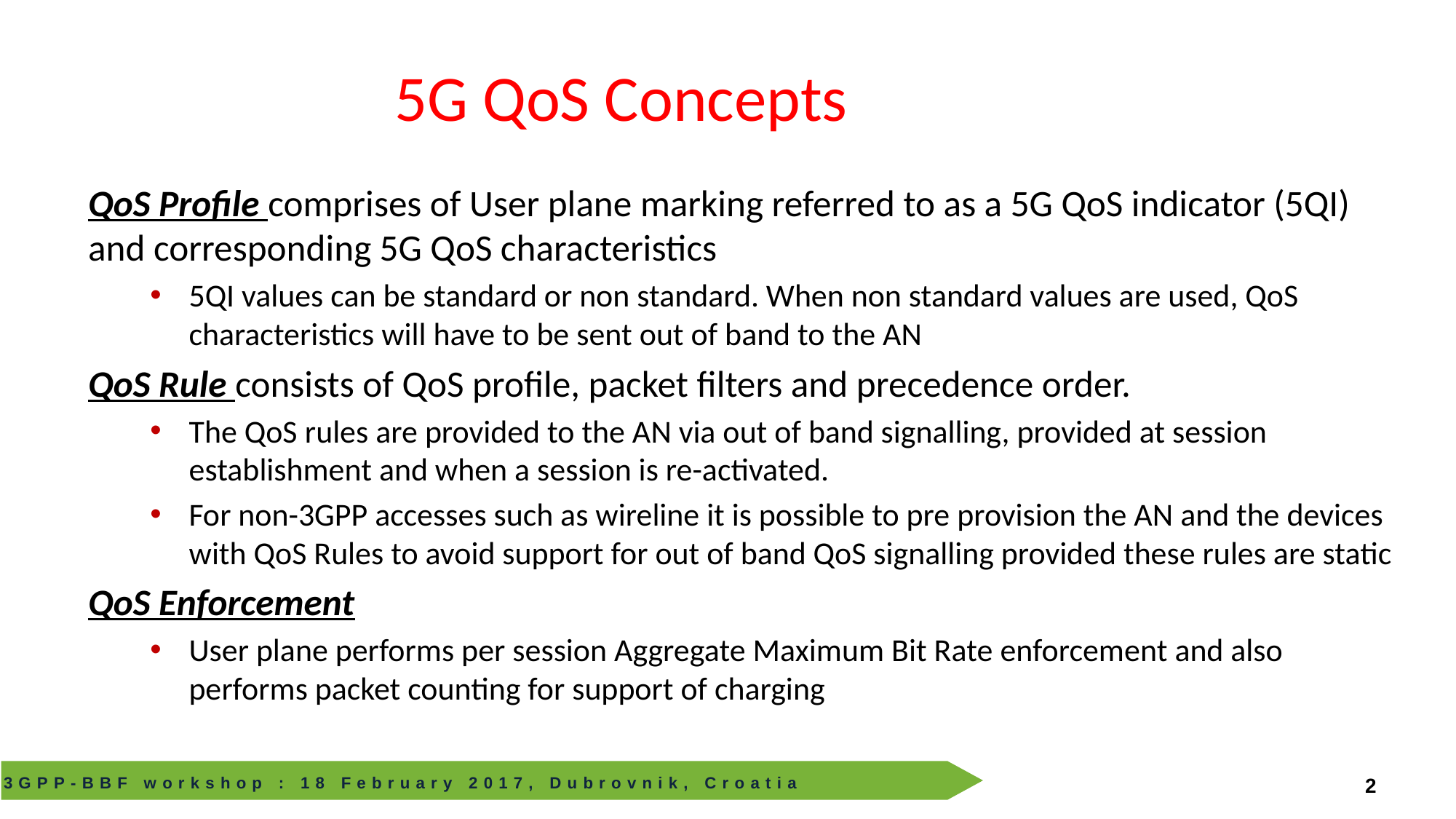

# 5G QoS Concepts
QoS Profile comprises of User plane marking referred to as a 5G QoS indicator (5QI) and corresponding 5G QoS characteristics
5QI values can be standard or non standard. When non standard values are used, QoS characteristics will have to be sent out of band to the AN
QoS Rule consists of QoS profile, packet filters and precedence order.
The QoS rules are provided to the AN via out of band signalling, provided at session establishment and when a session is re-activated.
For non-3GPP accesses such as wireline it is possible to pre provision the AN and the devices with QoS Rules to avoid support for out of band QoS signalling provided these rules are static
QoS Enforcement
User plane performs per session Aggregate Maximum Bit Rate enforcement and also performs packet counting for support of charging